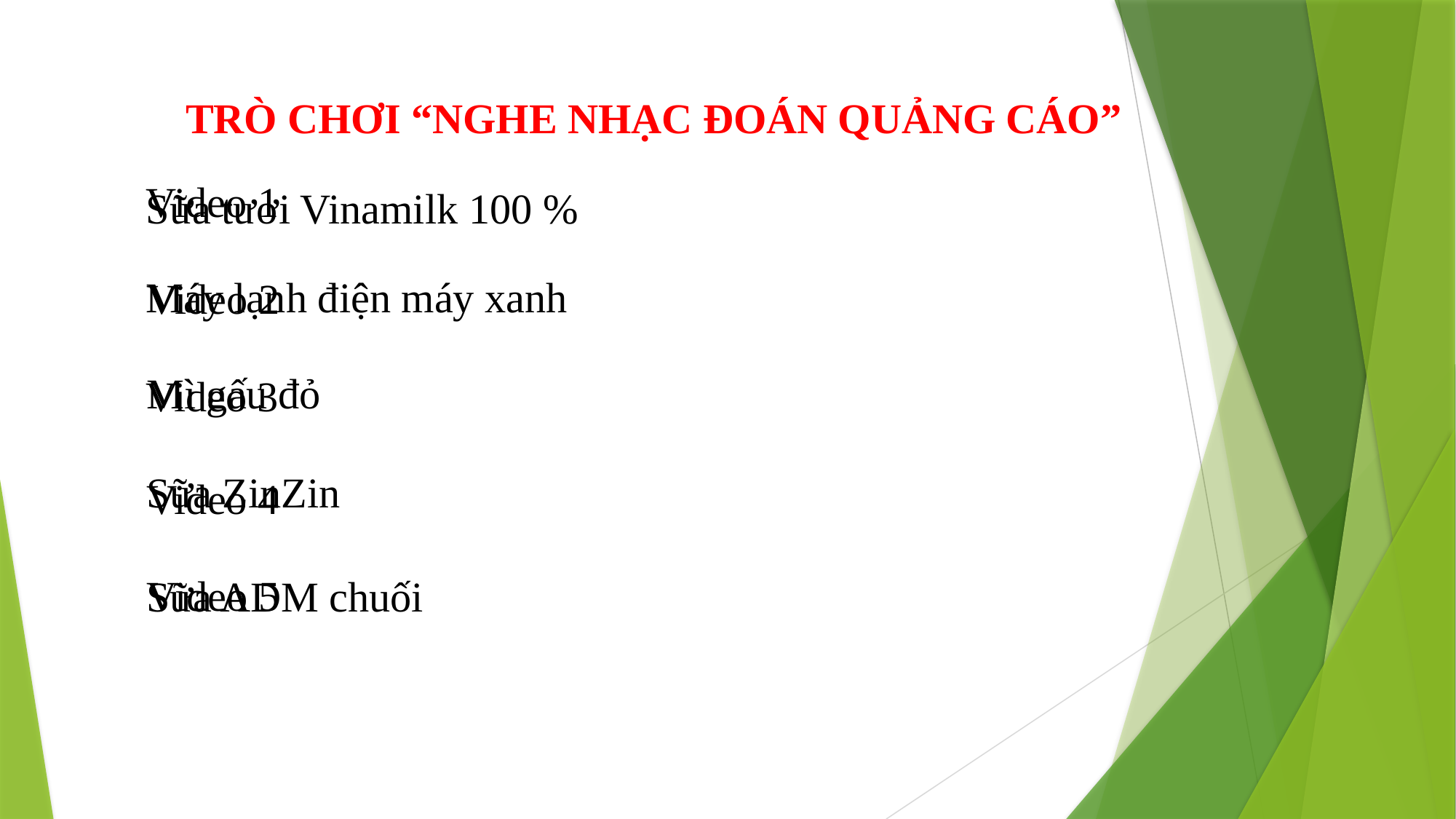

TRÒ CHƠI “NGHE NHẠC ĐOÁN QUẢNG CÁO”
Sữa tươi Vinamilk 100 %
Video 1
Máy lạnh điện máy xanh
Video 2
Mì gấu đỏ
Video 3
Sữa ZinZin
Video 4
Video 5
Sữa ADM chuối